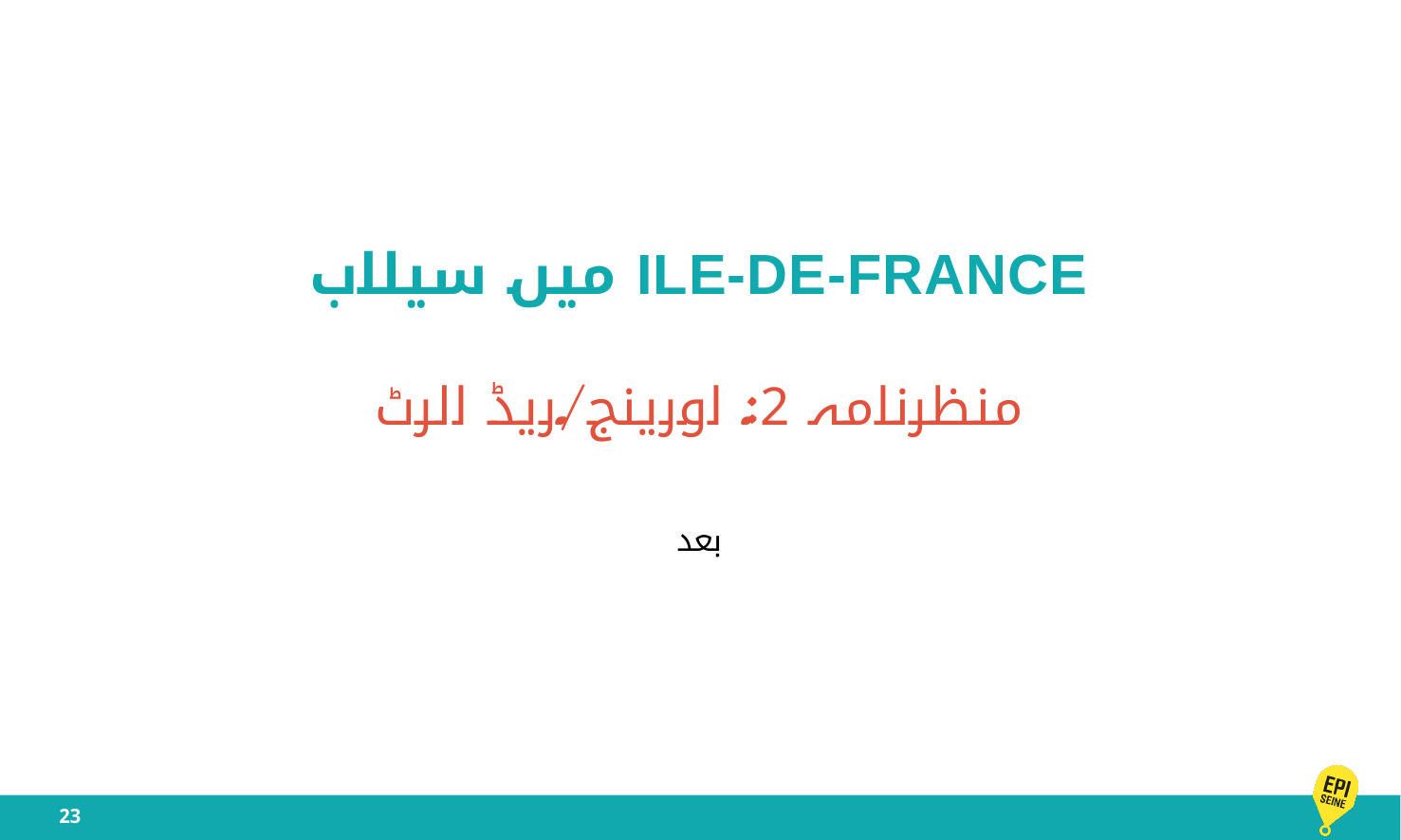

ILE-DE-FRANCE میں سیلاب

منظرنامہ 2: اورینج/ریڈ الرٹ
بعد